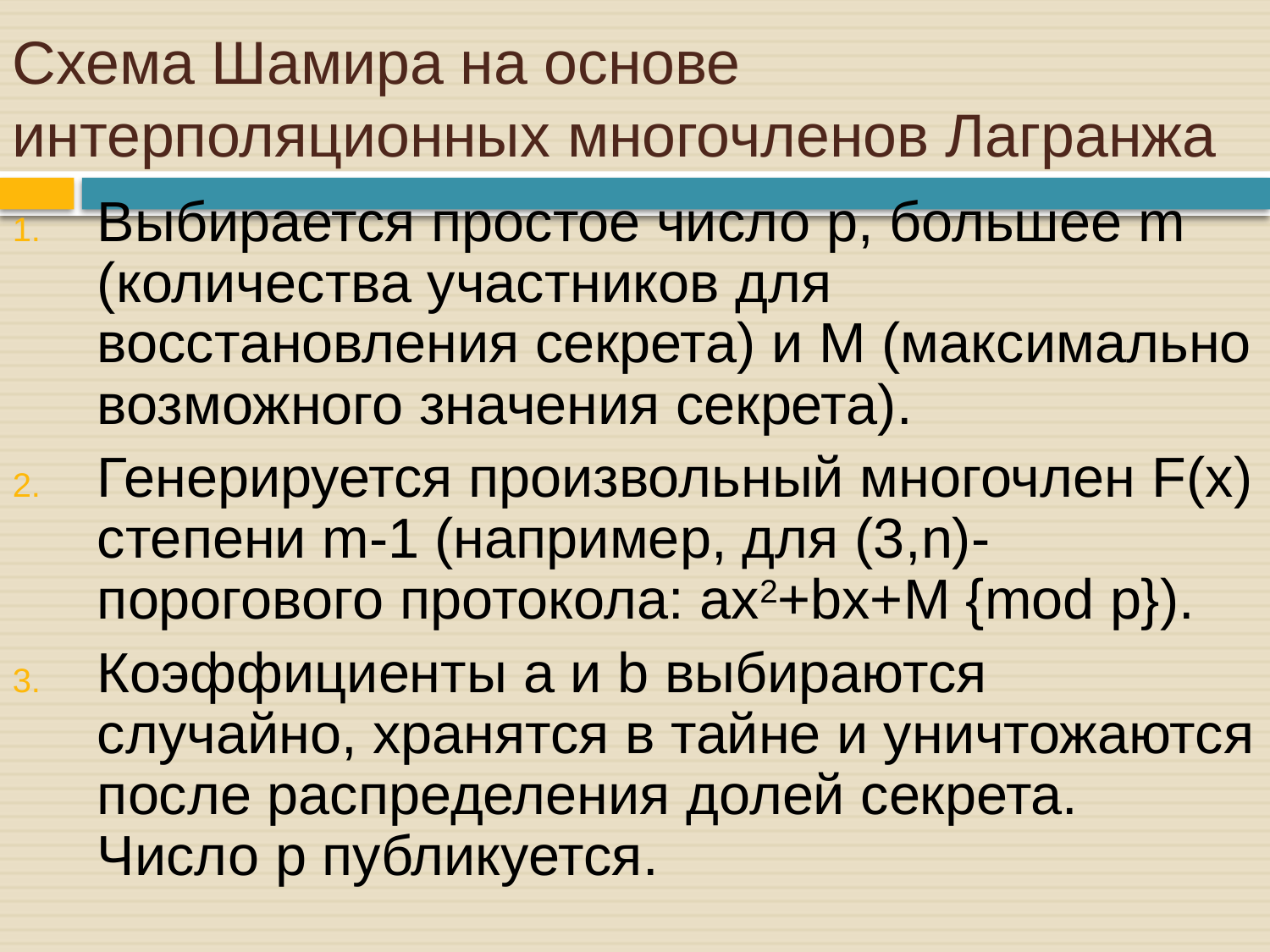

# Схема Шамира на основе интерполяционных многочленов Лагранжа
Выбирается простое число p, большее m (количества участников для восстановления секрета) и M (максимально возможного значения секрета).
Генерируется произвольный многочлен F(x) степени m-1 (например, для (3,n)-порогового протокола: ax2+bx+M {mod p}).
Коэффициенты a и b выбираются случайно, хранятся в тайне и уничтожаются после распределения долей секрета. Число p публикуется.